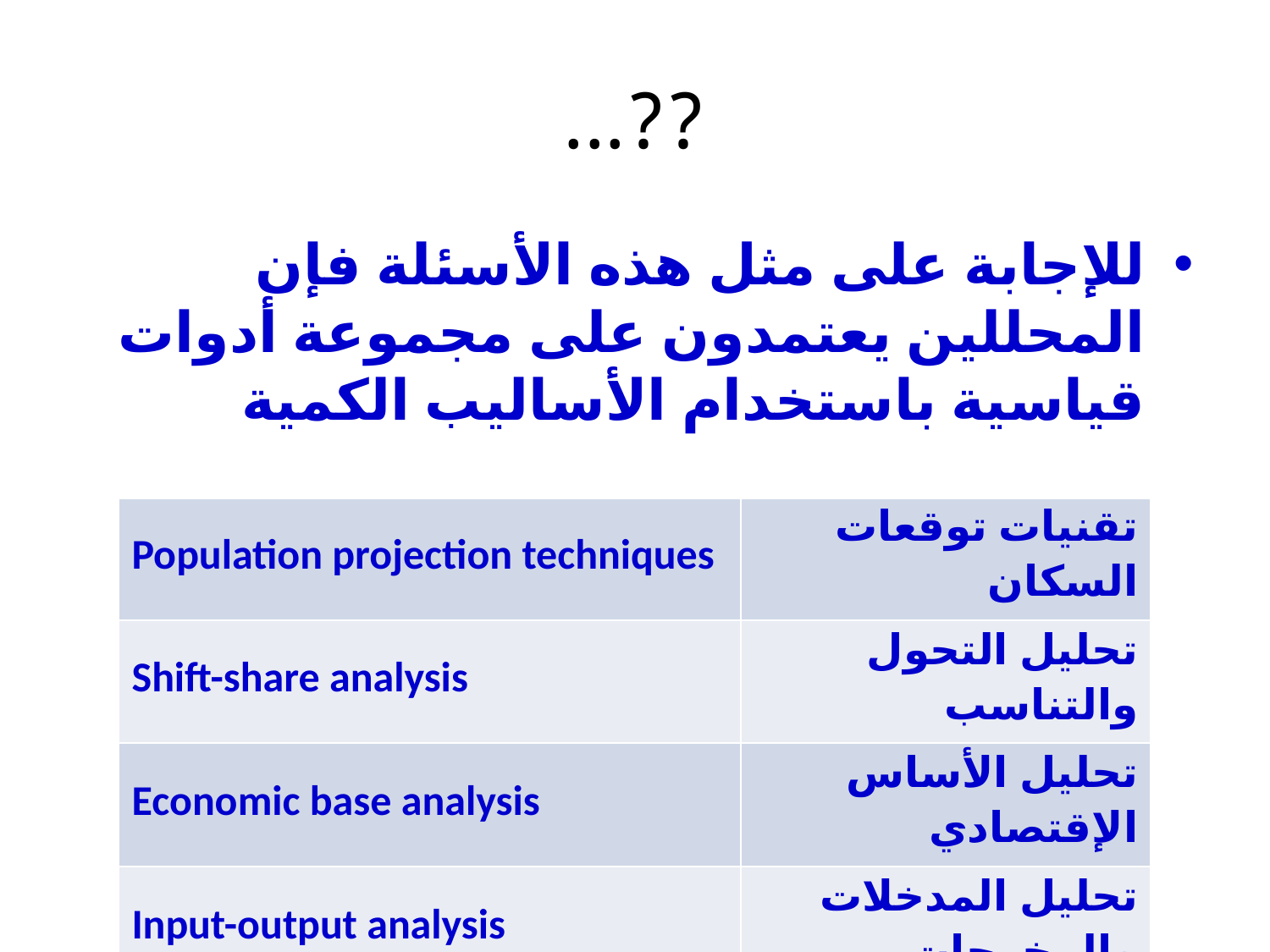

# ??...
للإجابة على مثل هذه الأسئلة فإن المحللين يعتمدون على مجموعة أدوات قياسية باستخدام الأساليب الكمية والتي تشمل:

|  |  |
| --- | --- |
| Population projection techniques | تقنيات توقعات السكان |
| Shift-share analysis | تحليل التحول والتناسب |
| Economic base analysis | تحليل الأساس الإقتصادي |
| Input-output analysis | تحليل المدخلات والمخرجات |
| Optimization techniques | تقنيات التحسين |
| Cost-benefit analysis | تحليل التكاليف والفوائد |